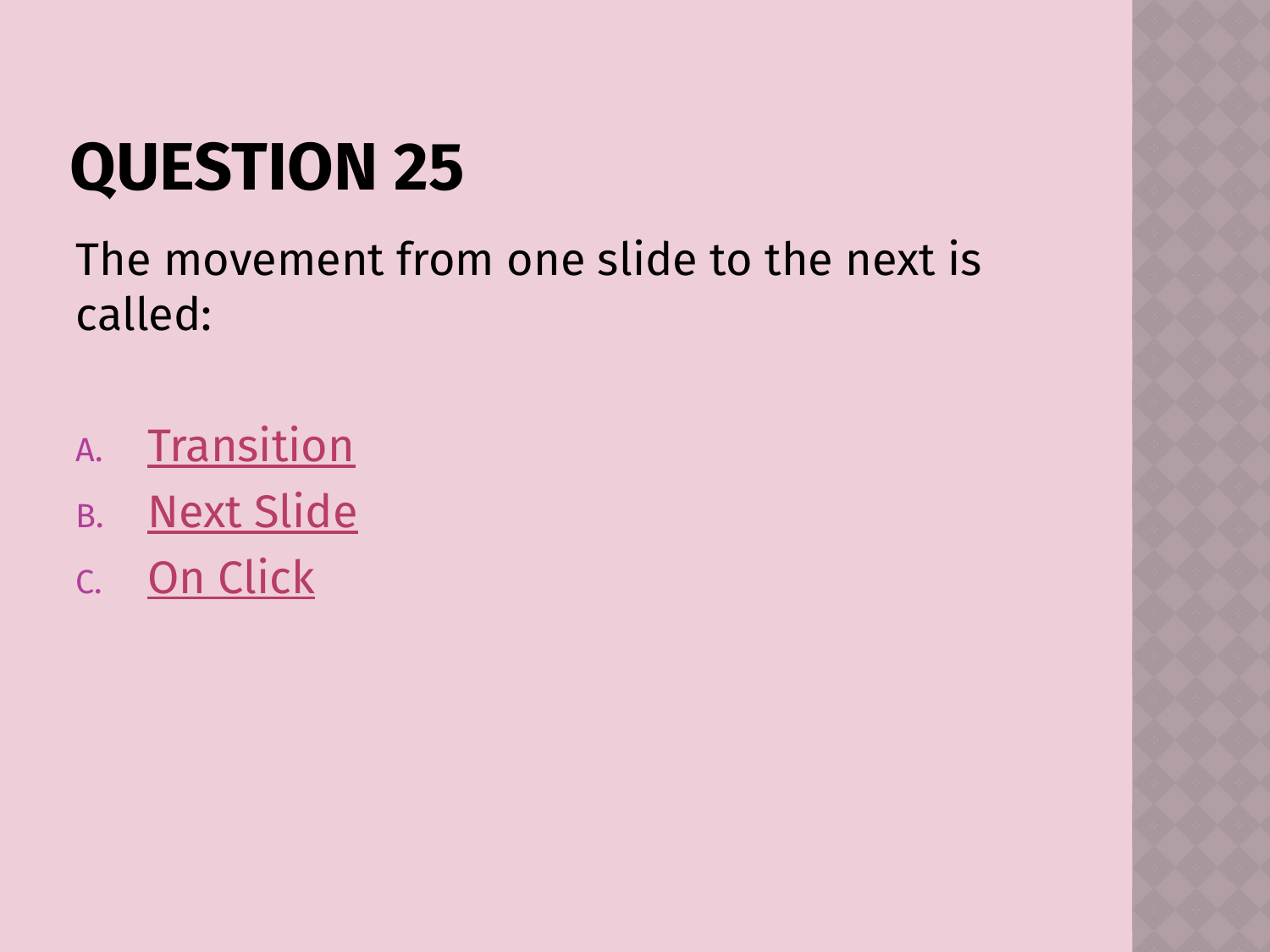

# Question 25
The movement from one slide to the next is called:

Transition
Next Slide
On Click